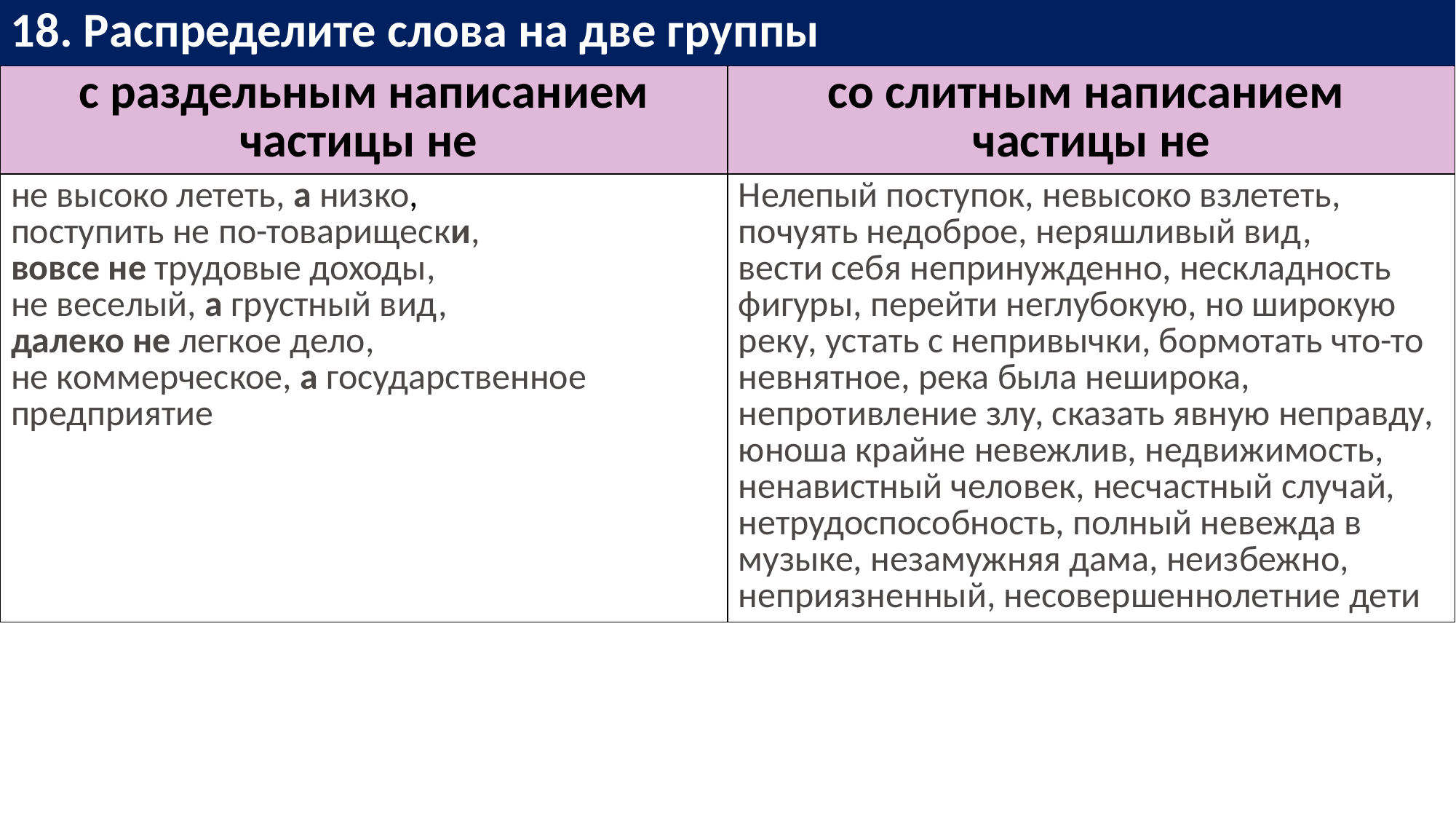

18. Распределите слова на две группы
| с раздельным написанием частицы не | со слитным написанием частицы не |
| --- | --- |
| не высоко лететь, а низко, поступить не по-товарищески, вовсе не трудовые доходы, не веселый, а грустный вид, далеко не легкое дело, не коммерческое, а государственное предприятие | Нелепый поступок, невысоко взлететь, почуять недоброе, неряшливый вид, вести себя непринужденно, нескладность фигуры, перейти неглубокую, но широкую реку, устать с непривычки, бормотать что-то невнятное, река была неширока, непротивление злу, сказать явную неправду, юноша крайне невежлив, недвижимость, ненавистный человек, несчастный случай, нетрудоспособность, полный невежда в музыке, незамужняя дама, неизбежно, неприязненный, несовершеннолетние дети |